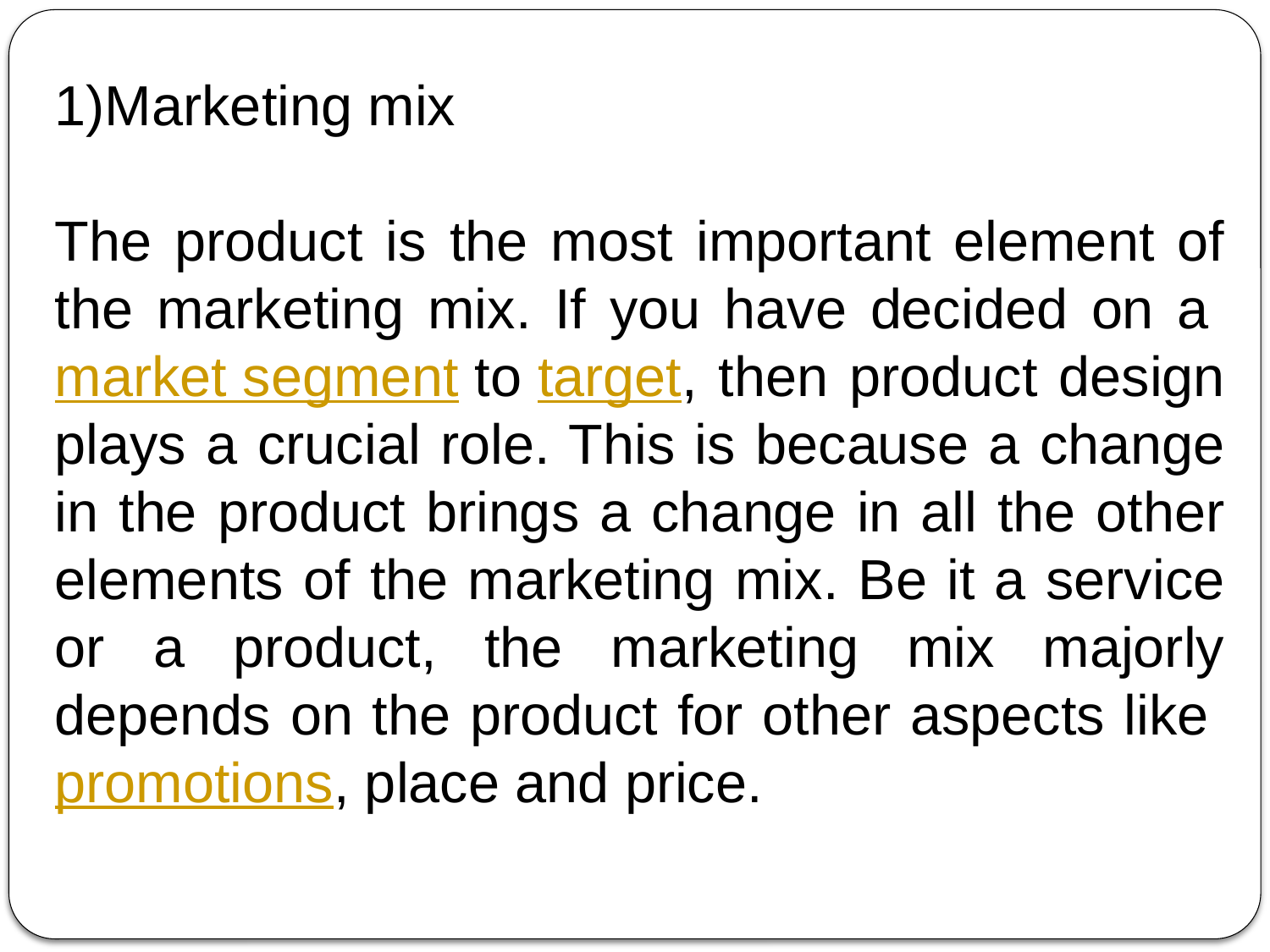

Marketing mix

The product is the most important element of the marketing mix. If you have decided on a market segment to target, then product design plays a crucial role. This is because a change in the product brings a change in all the other elements of the marketing mix. Be it a service or a product, the marketing mix majorly depends on the product for other aspects like promotions, place and price.